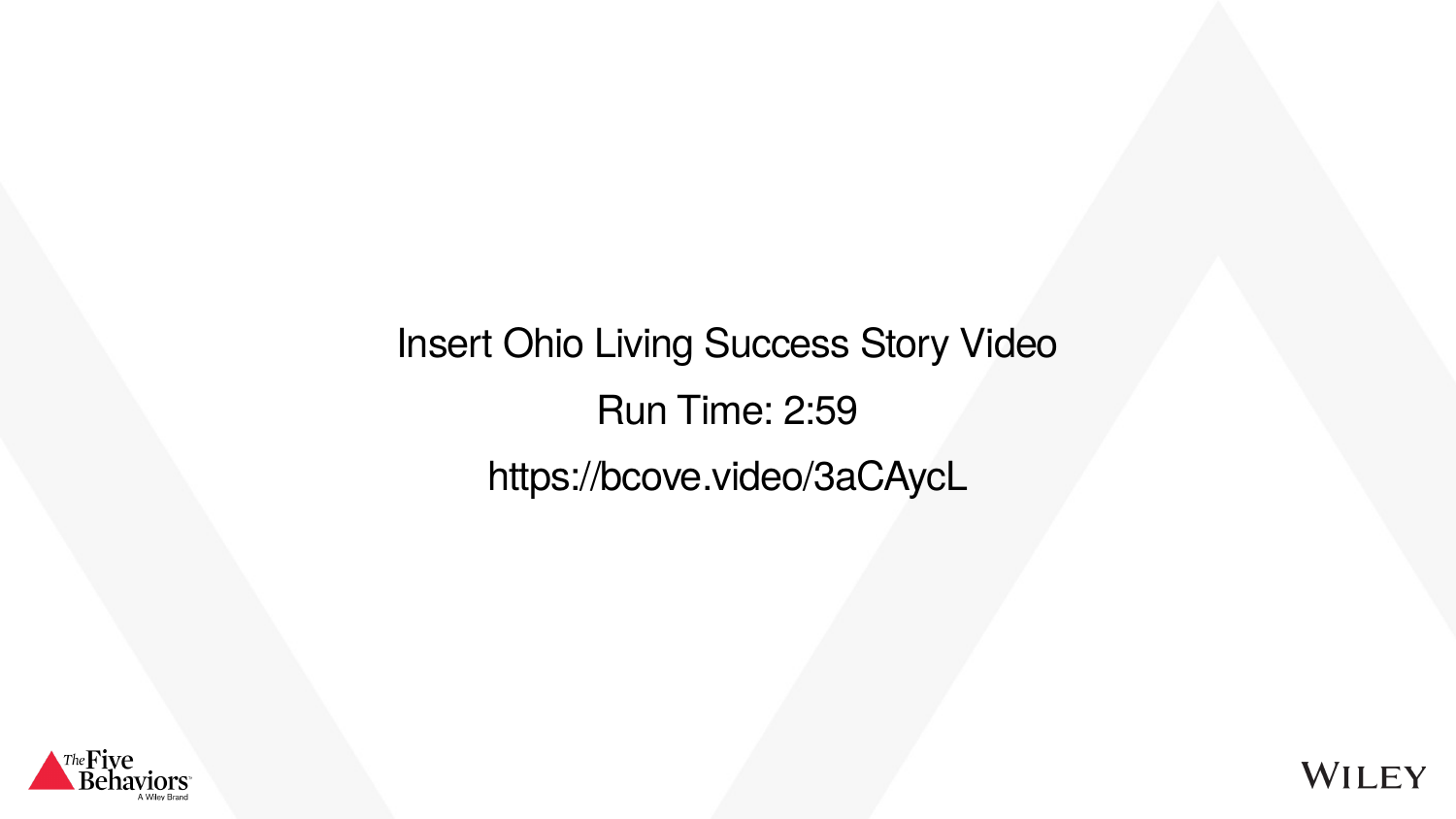

Insert Ohio Living Success Story Video
Run Time: 2:59
https://bcove.video/3aCAycL